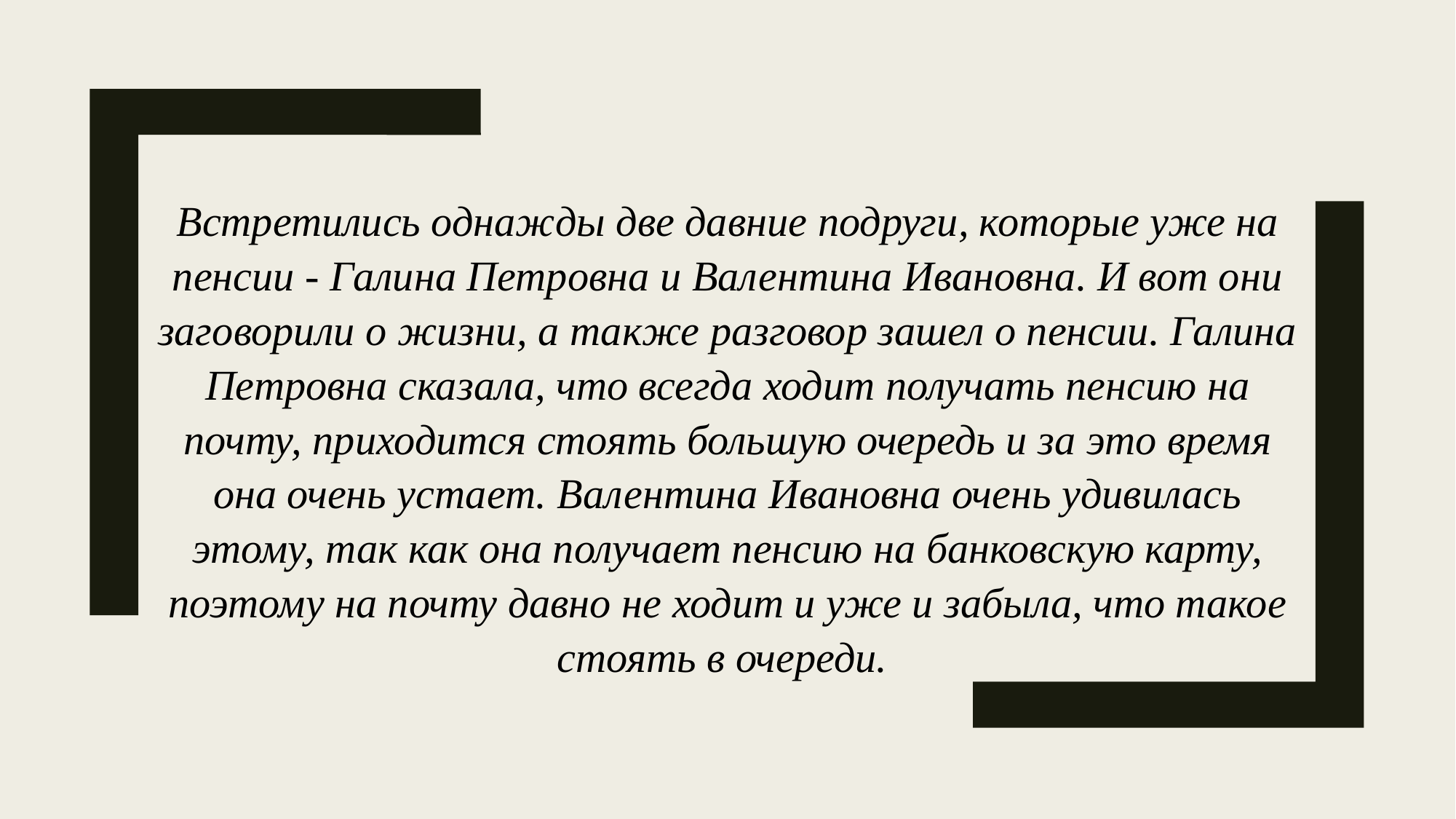

Встретились однажды две давние подруги, которые уже на пенсии - Галина Петровна и Валентина Ивановна. И вот они заговорили о жизни, а также разговор зашел о пенсии. Галина Петровна сказала, что всегда ходит получать пенсию на почту, приходится стоять большую очередь и за это время она очень устает. Валентина Ивановна очень удивилась этому, так как она получает пенсию на банковскую карту, поэтому на почту давно не ходит и уже и забыла, что такое стоять в очереди.